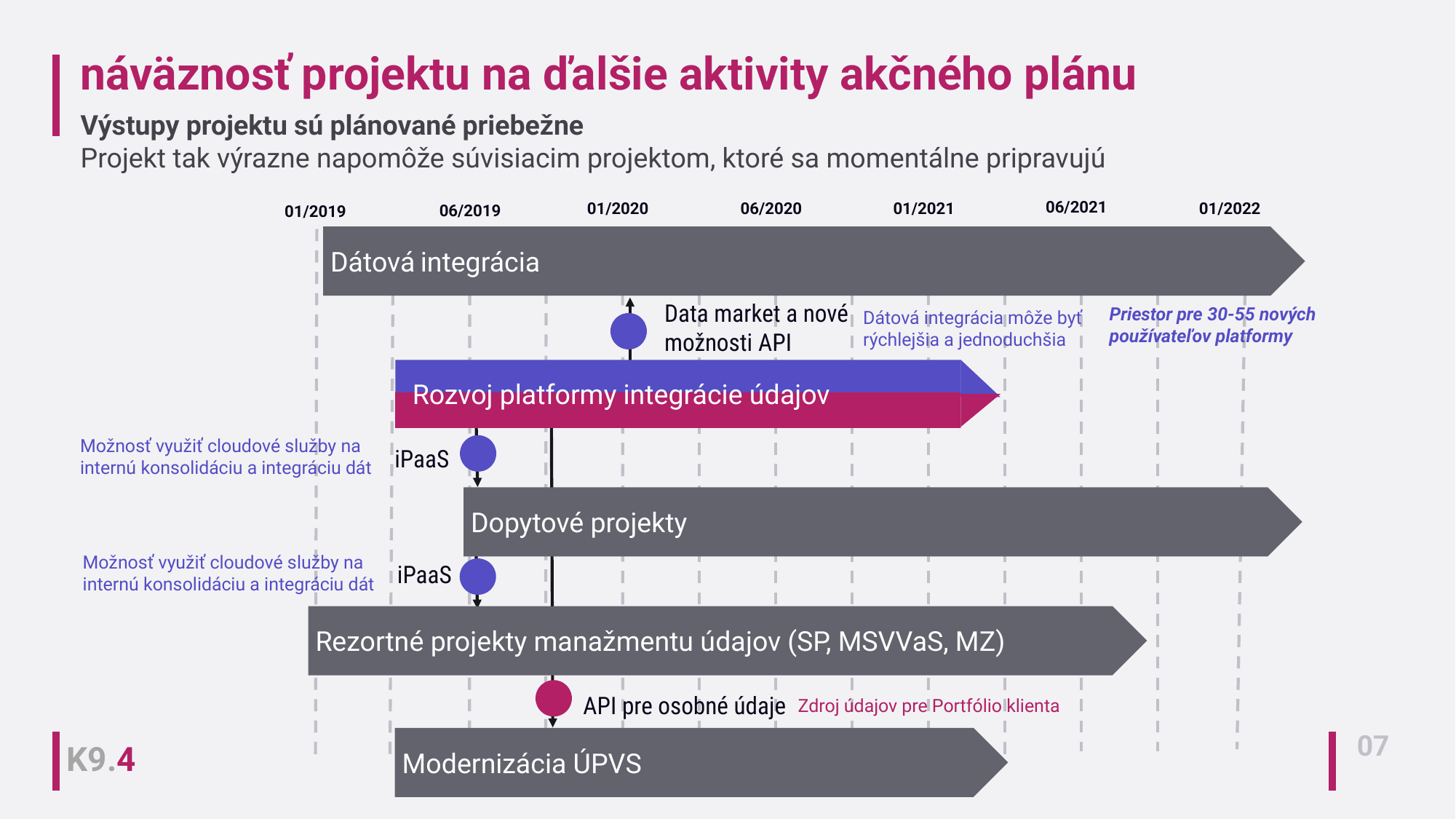

# náväznosť projektu na ďalšie aktivity akčného plánu
Výstupy projektu sú plánované priebežne
Projekt tak výrazne napomôže súvisiacim projektom, ktoré sa momentálne pripravujú
06/2021
01/2021
01/2020
06/2019
01/2019
06/2020
01/2022
Dátová integrácia

Data market a nové možnosti API
Dátová integrácia môže byť rýchlejšia a jednoduchšia

Priestor pre 30-55 nových používateľov platformy

Rozvoj platformy integrácie údajov

Možnosť využiť cloudové služby na internú konsolidáciu a integráciu dát

iPaaS
Dopytové projekty
Možnosť využiť cloudové služby na internú konsolidáciu a integráciu dát
iPaaS

Rezortné projekty manažmentu údajov (SP, MSVVaS, MZ)

API pre osobné údaje
Zdroj údajov pre Portfólio klienta
07
Modernizácia ÚPVS